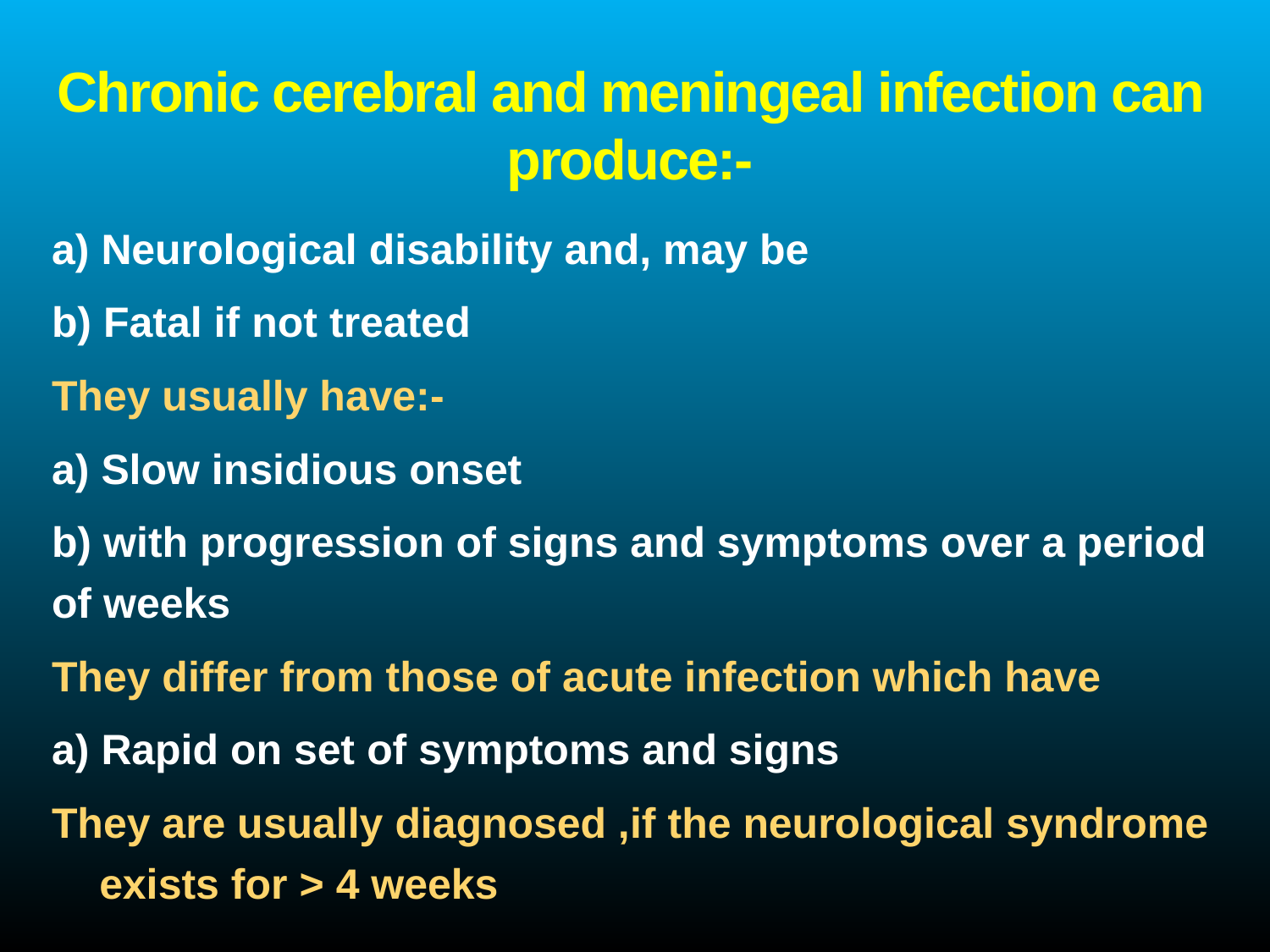

# Chronic cerebral and meningeal infection can produce:-
a) Neurological disability and, may be
b) Fatal if not treated
They usually have:-
a) Slow insidious onset
b) with progression of signs and symptoms over a period of weeks
They differ from those of acute infection which have
a) Rapid on set of symptoms and signs
They are usually diagnosed ,if the neurological syndrome exists for > 4 weeks